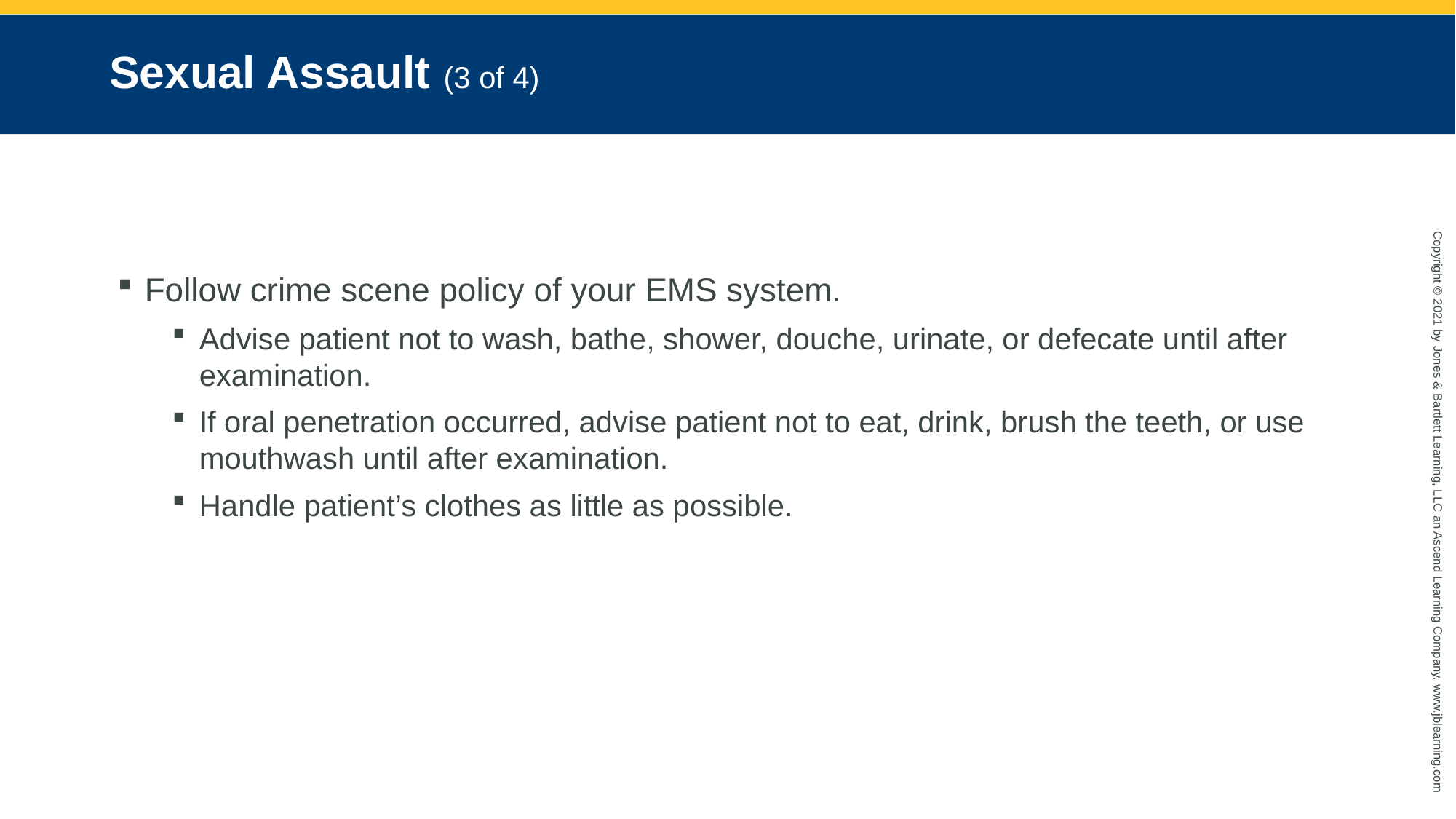

# Sexual Assault (3 of 4)
Follow crime scene policy of your EMS system.
Advise patient not to wash, bathe, shower, douche, urinate, or defecate until after examination.
If oral penetration occurred, advise patient not to eat, drink, brush the teeth, or use mouthwash until after examination.
Handle patient’s clothes as little as possible.